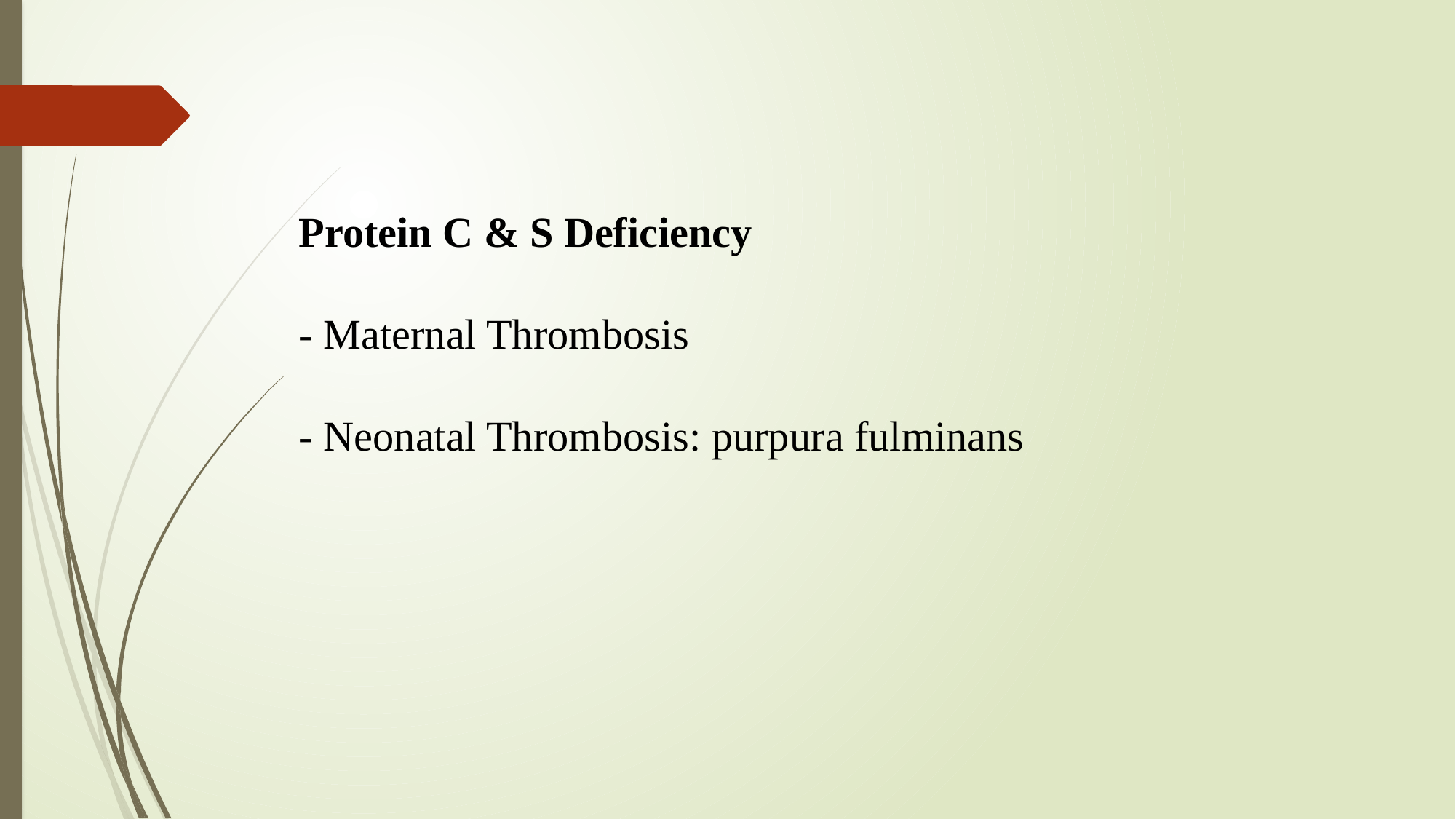

Protein C & S Deficiency
- Maternal Thrombosis
- Neonatal Thrombosis: purpura fulminans